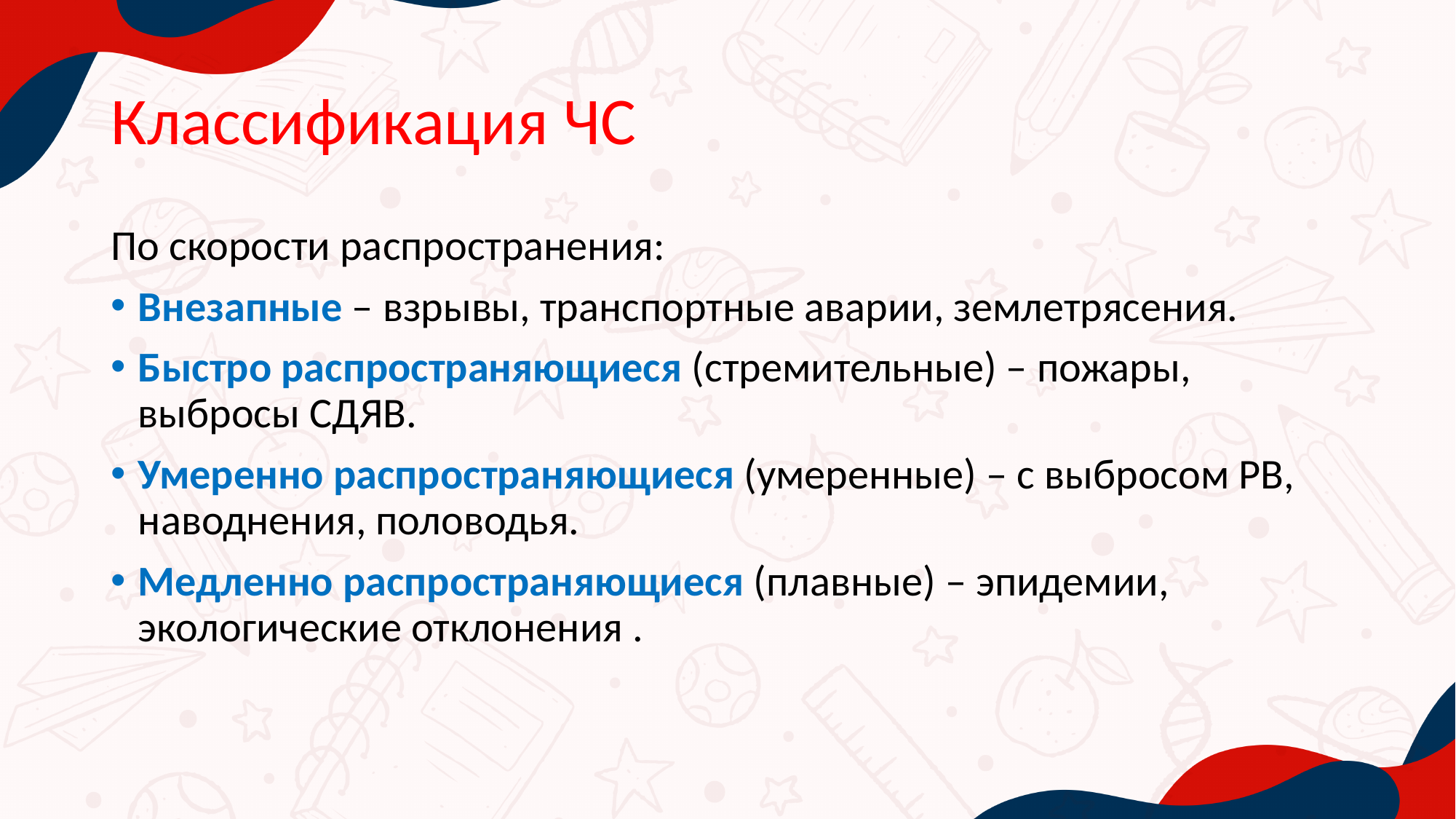

# Классификация ЧС
По скорости распространения:
Внезапные – взрывы, транспортные аварии, землетрясения.
Быстро распространяющиеся (стремительные) – пожары, выбросы СДЯВ.
Умеренно распространяющиеся (умеренные) – с выбросом РВ, наводнения, половодья.
Медленно распространяющиеся (плавные) – эпидемии, экологические отклонения .